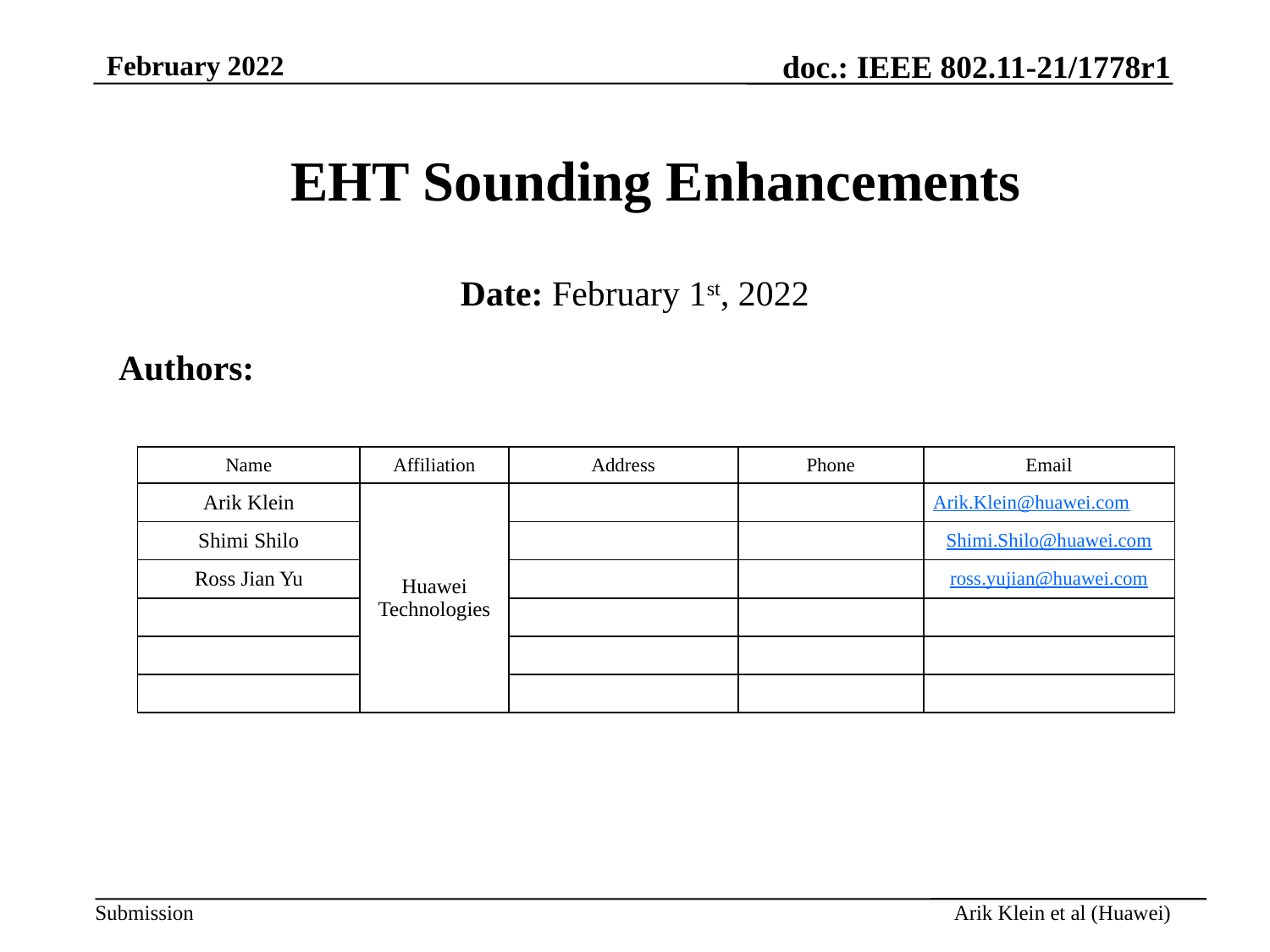

# EHT Sounding Enhancements
Date: February 1st, 2022
Authors:
| Name | Affiliation | Address | Phone | Email |
| --- | --- | --- | --- | --- |
| Arik Klein | Huawei Technologies |  |  | Arik.Klein@huawei.com |
| Shimi Shilo |  |  |  | Shimi.Shilo@huawei.com |
| Ross Jian Yu |  |  |  | ross.yujian@huawei.com |
|  |  |  |  |  |
|  |  |  |  |  |
|  |  |  |  |  |